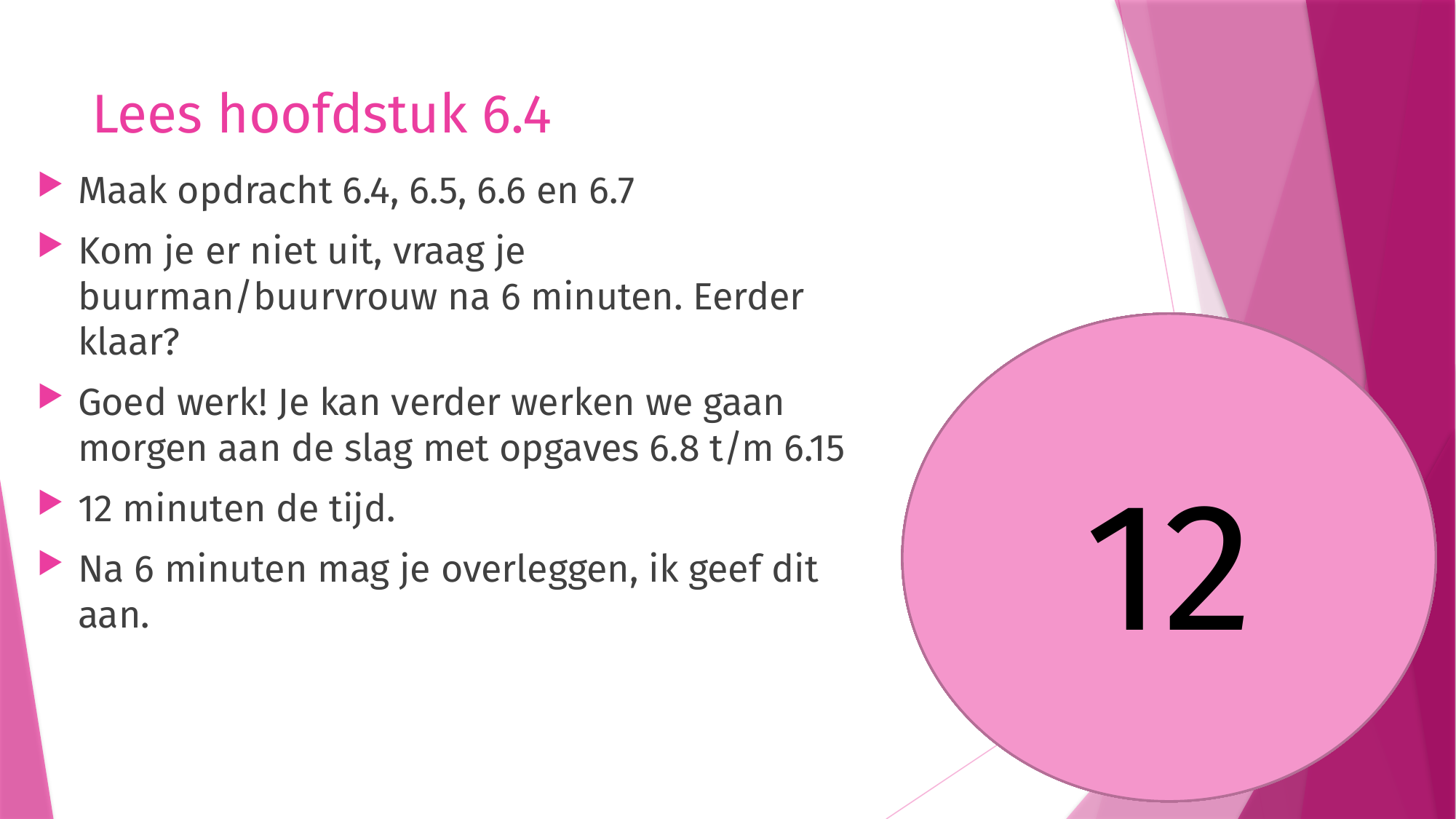

# Lees hoofdstuk 6.4
Maak opdracht 6.4, 6.5, 6.6 en 6.7
Kom je er niet uit, vraag je buurman/buurvrouw na 6 minuten. Eerder klaar?
Goed werk! Je kan verder werken we gaan morgen aan de slag met opgaves 6.8 t/m 6.15
12 minuten de tijd.
Na 6 minuten mag je overleggen, ik geef dit aan.
12
11
10
9
8
5
6
7
4
3
1
2